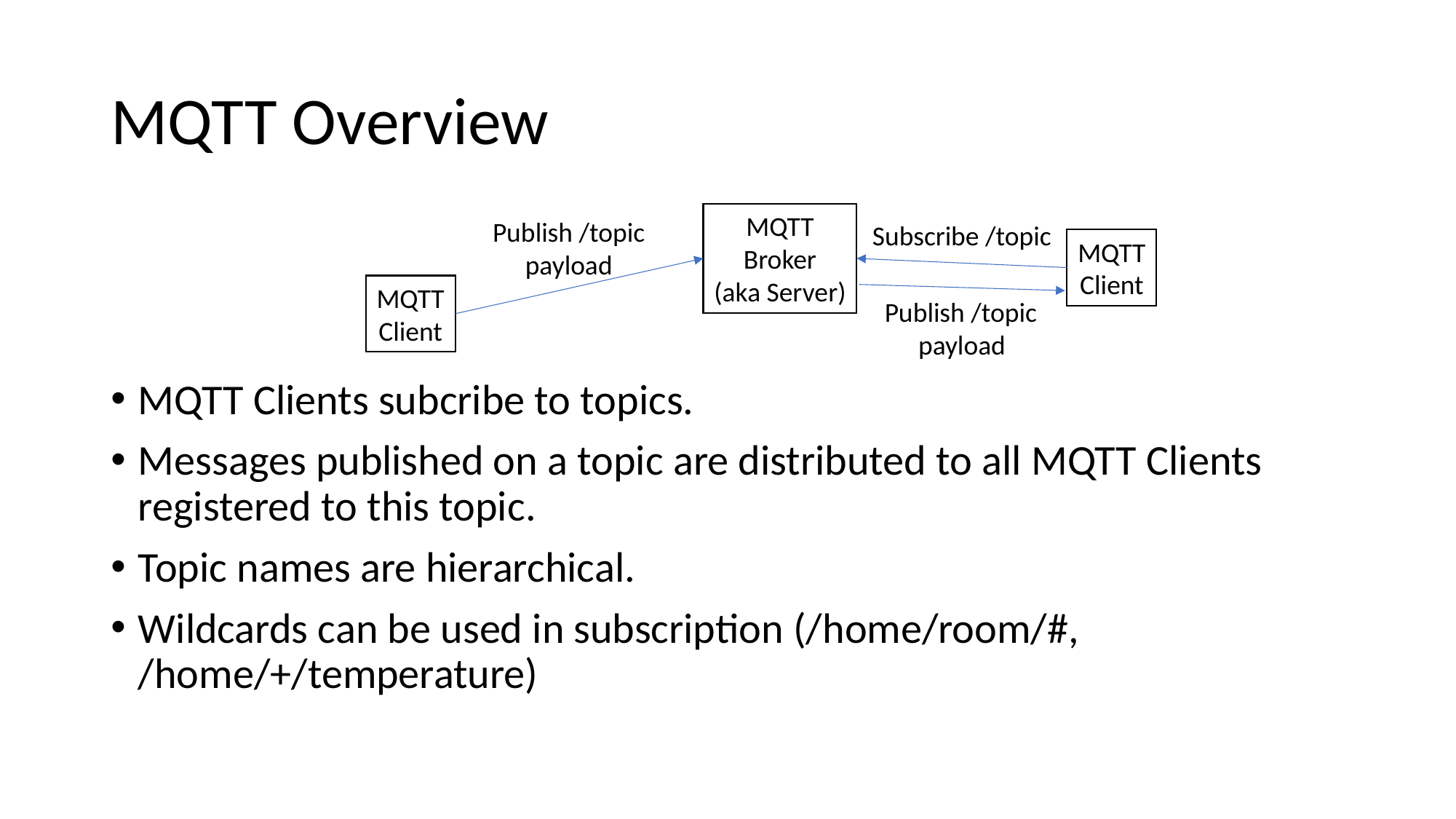

# MQTT Overview
MQTT
Broker
(aka Server)
Publish /topic
payload
Subscribe /topic
MQTT
Client
MQTT
Client
Publish /topic
payload
MQTT Clients subcribe to topics.
Messages published on a topic are distributed to all MQTT Clients registered to this topic.
Topic names are hierarchical.
Wildcards can be used in subscription (/home/room/#, /home/+/temperature)